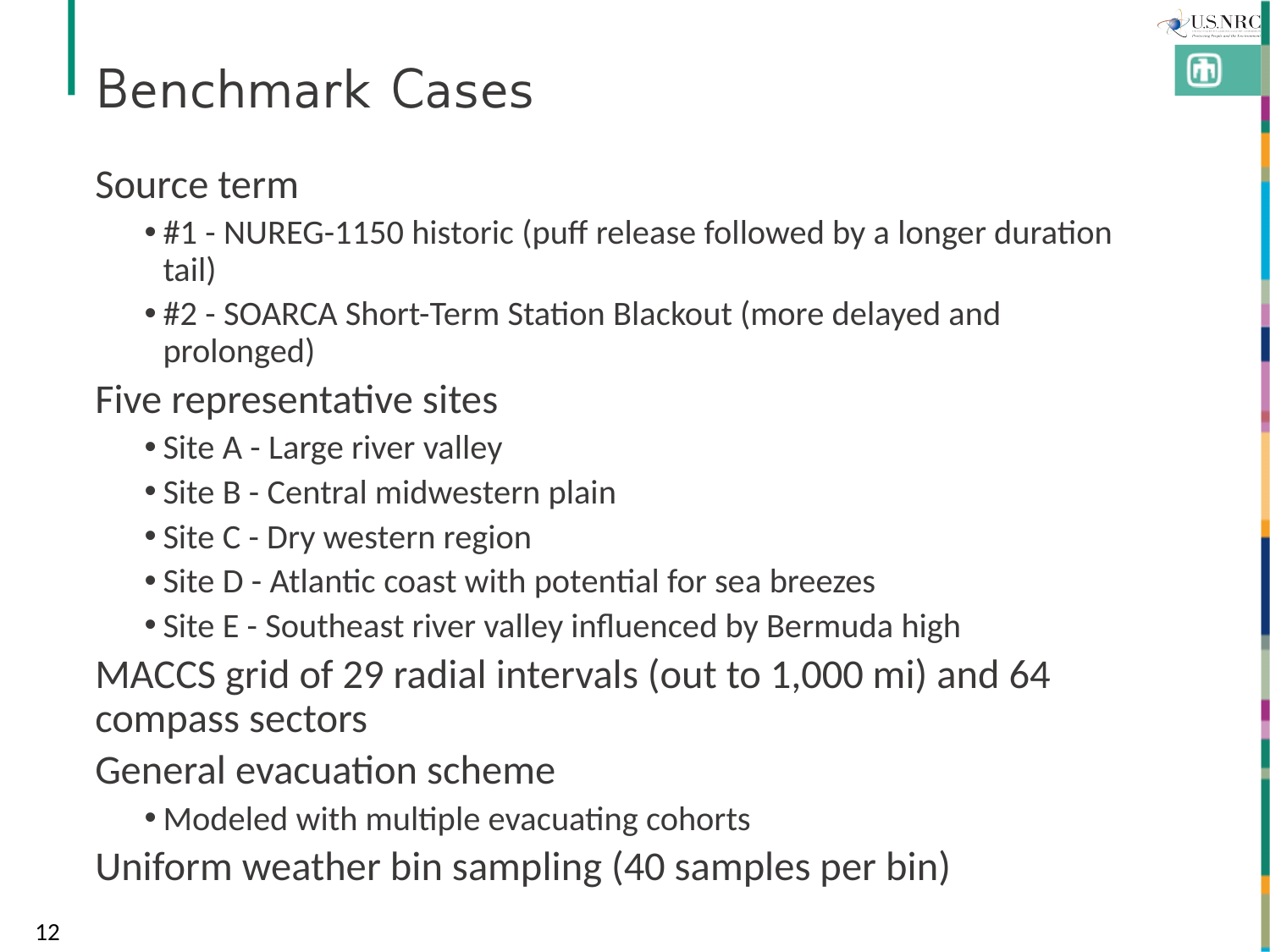

# Benchmark Cases
Source term
#1 - NUREG-1150 historic (puff release followed by a longer duration tail)
#2 - SOARCA Short-Term Station Blackout (more delayed and prolonged)
Five representative sites
Site A - Large river valley
Site B - Central midwestern plain
Site C - Dry western region
Site D - Atlantic coast with potential for sea breezes
Site E - Southeast river valley influenced by Bermuda high
MACCS grid of 29 radial intervals (out to 1,000 mi) and 64 compass sectors
General evacuation scheme
Modeled with multiple evacuating cohorts
Uniform weather bin sampling (40 samples per bin)
12